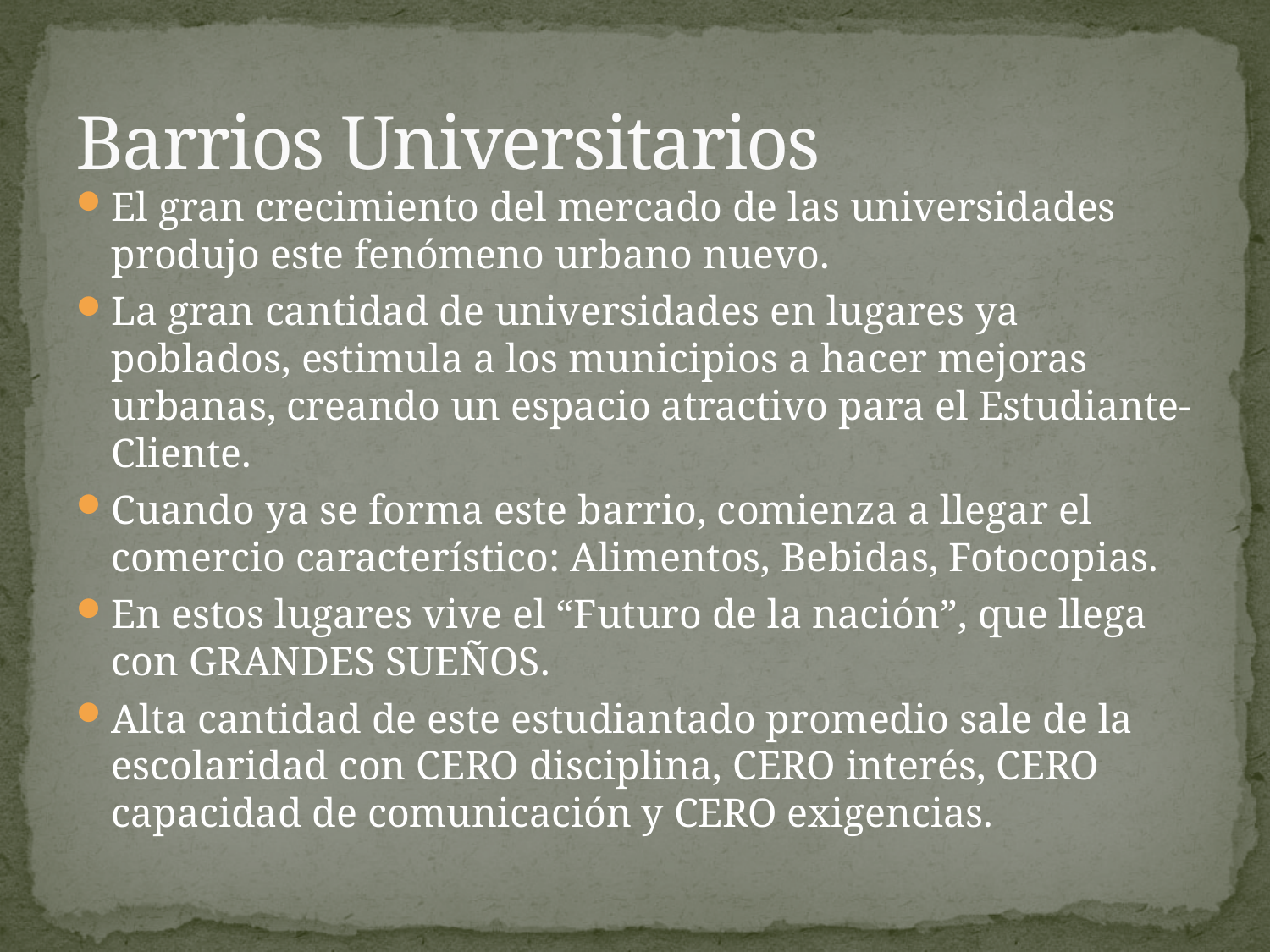

# Barrios Universitarios
El gran crecimiento del mercado de las universidades produjo este fenómeno urbano nuevo.
La gran cantidad de universidades en lugares ya poblados, estimula a los municipios a hacer mejoras urbanas, creando un espacio atractivo para el Estudiante-Cliente.
Cuando ya se forma este barrio, comienza a llegar el comercio característico: Alimentos, Bebidas, Fotocopias.
En estos lugares vive el “Futuro de la nación”, que llega con GRANDES SUEÑOS.
Alta cantidad de este estudiantado promedio sale de la escolaridad con CERO disciplina, CERO interés, CERO capacidad de comunicación y CERO exigencias.